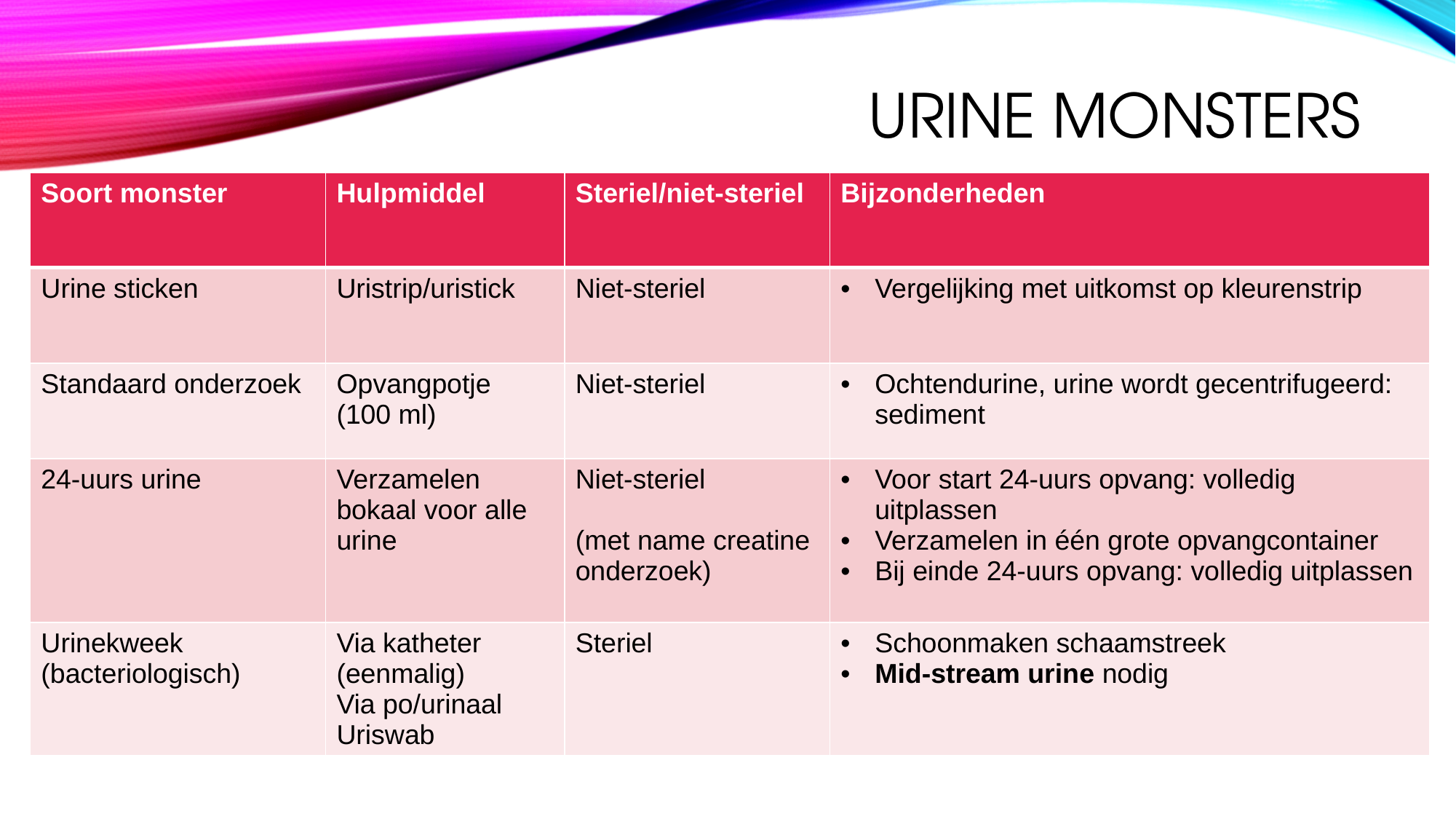

# Urine monsters
| Soort monster | Hulpmiddel | Steriel/niet-steriel | Bijzonderheden |
| --- | --- | --- | --- |
| Urine sticken | Uristrip/uristick | Niet-steriel | Vergelijking met uitkomst op kleurenstrip |
| Standaard onderzoek | Opvangpotje (100 ml) | Niet-steriel | Ochtendurine, urine wordt gecentrifugeerd: sediment |
| 24-uurs urine | Verzamelen bokaal voor alle urine | Niet-steriel (met name creatine onderzoek) | Voor start 24-uurs opvang: volledig uitplassen Verzamelen in één grote opvangcontainer Bij einde 24-uurs opvang: volledig uitplassen |
| Urinekweek (bacteriologisch) | Via katheter (eenmalig) Via po/urinaal Uriswab | Steriel | Schoonmaken schaamstreek Mid-stream urine nodig |